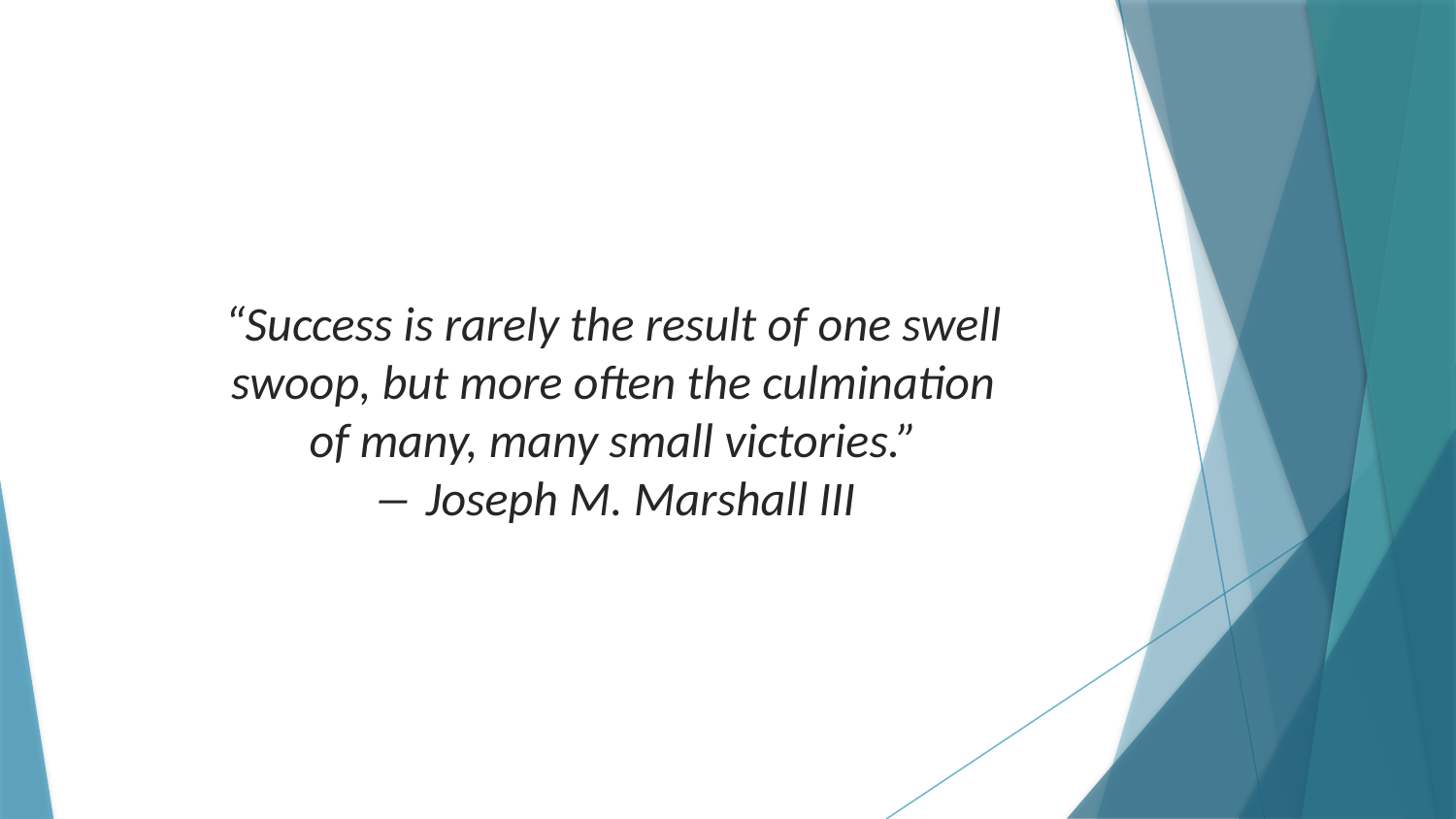

“Success is rarely the result of one swell swoop, but more often the culmination of many, many small victories.”
― Joseph M. Marshall III